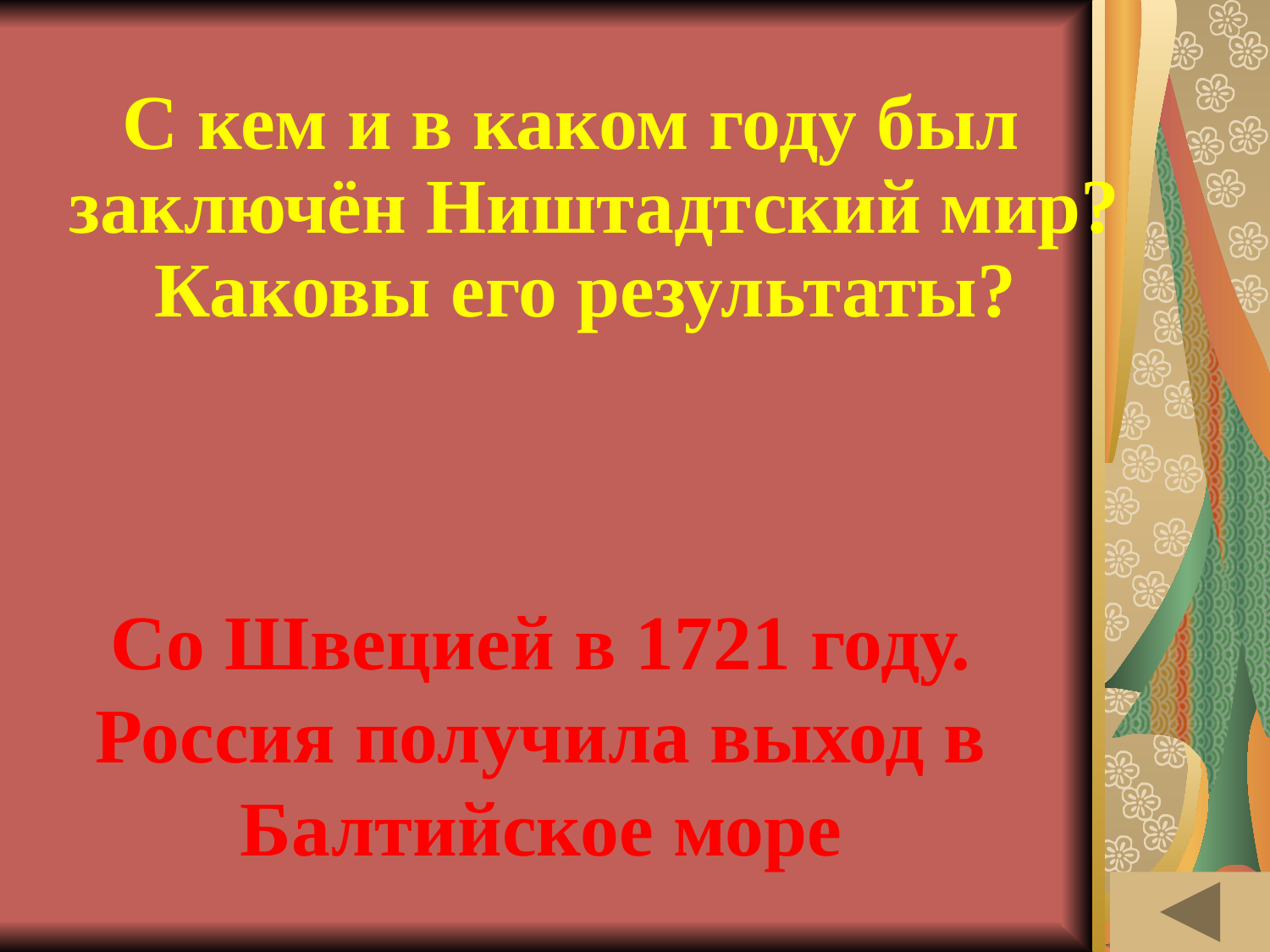

# МОЯ РОДОСЛОВНАЯ (20)
С кем и в каком году был заключён Ништадтский мир? Каковы его результаты?
Со Швецией в 1721 году. Россия получила выход в Балтийское море